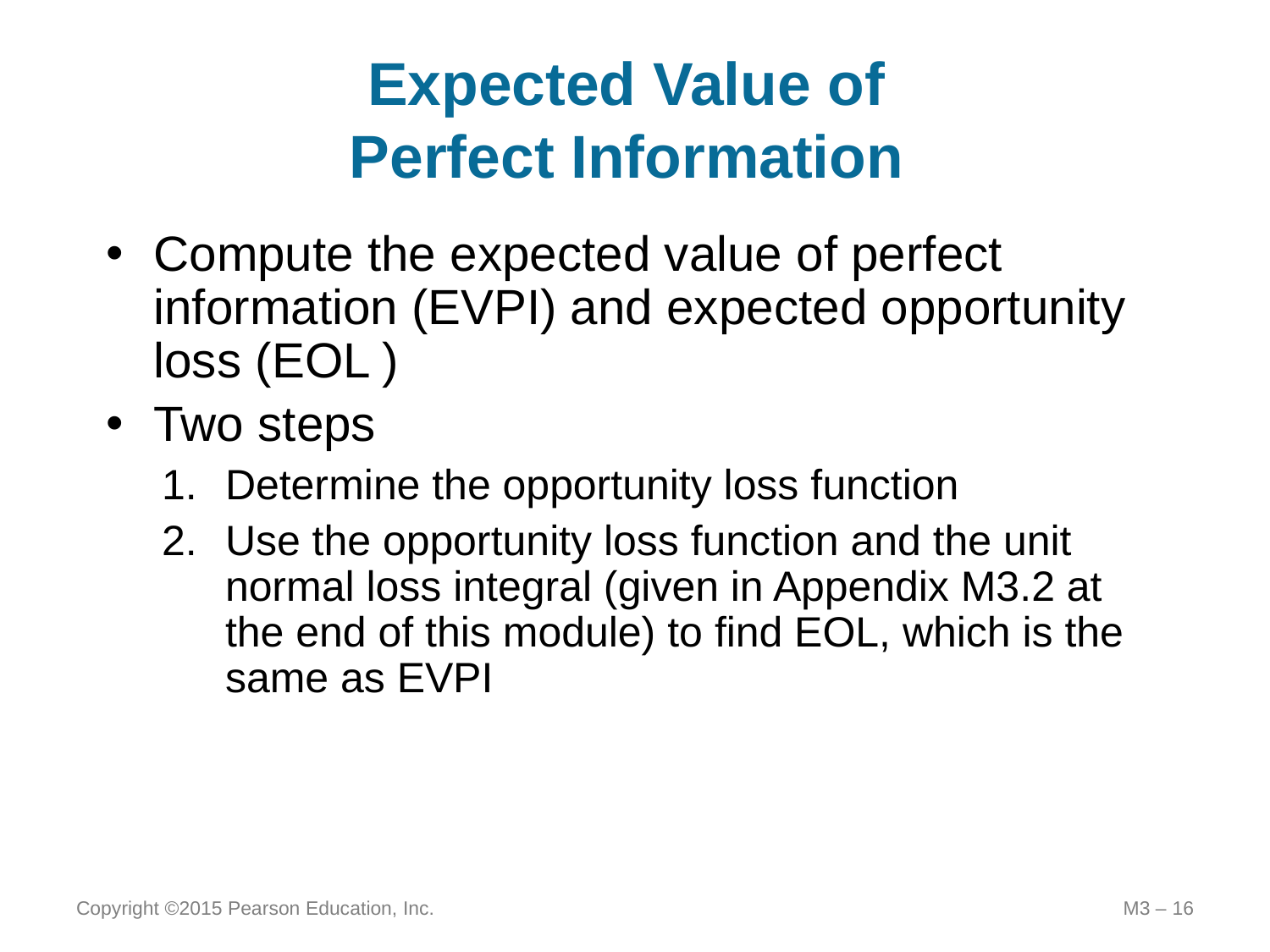

# Expected Value of Perfect Information
Compute the expected value of perfect information (EVPI) and expected opportunity loss (EOL )
Two steps
Determine the opportunity loss function
Use the opportunity loss function and the unit normal loss integral (given in Appendix M3.2 at the end of this module) to find EOL, which is the same as EVPI
Copyright ©2015 Pearson Education, Inc.
M3 – 16